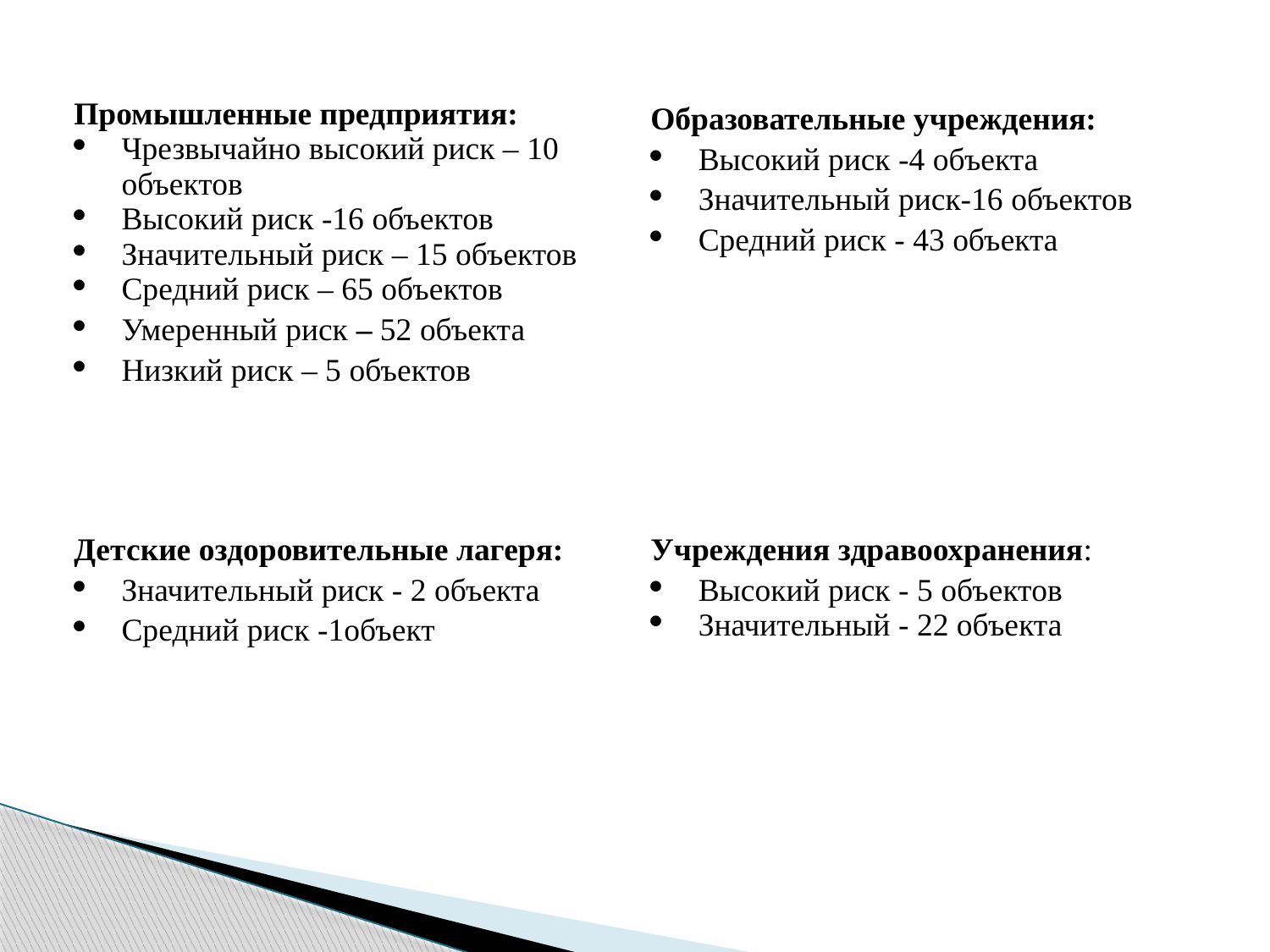

| Промышленные предприятия: Чрезвычайно высокий риск – 10 объектов Высокий риск -16 объектов Значительный риск – 15 объектов Средний риск – 65 объектов Умеренный риск – 52 объекта Низкий риск – 5 объектов | Образовательные учреждения: Высокий риск -4 объекта Значительный риск-16 объектов Средний риск - 43 объекта |
| --- | --- |
| Детские оздоровительные лагеря: Значительный риск - 2 объекта Средний риск -1объект | Учреждения здравоохранения: Высокий риск - 5 объектов Значительный - 22 объекта |